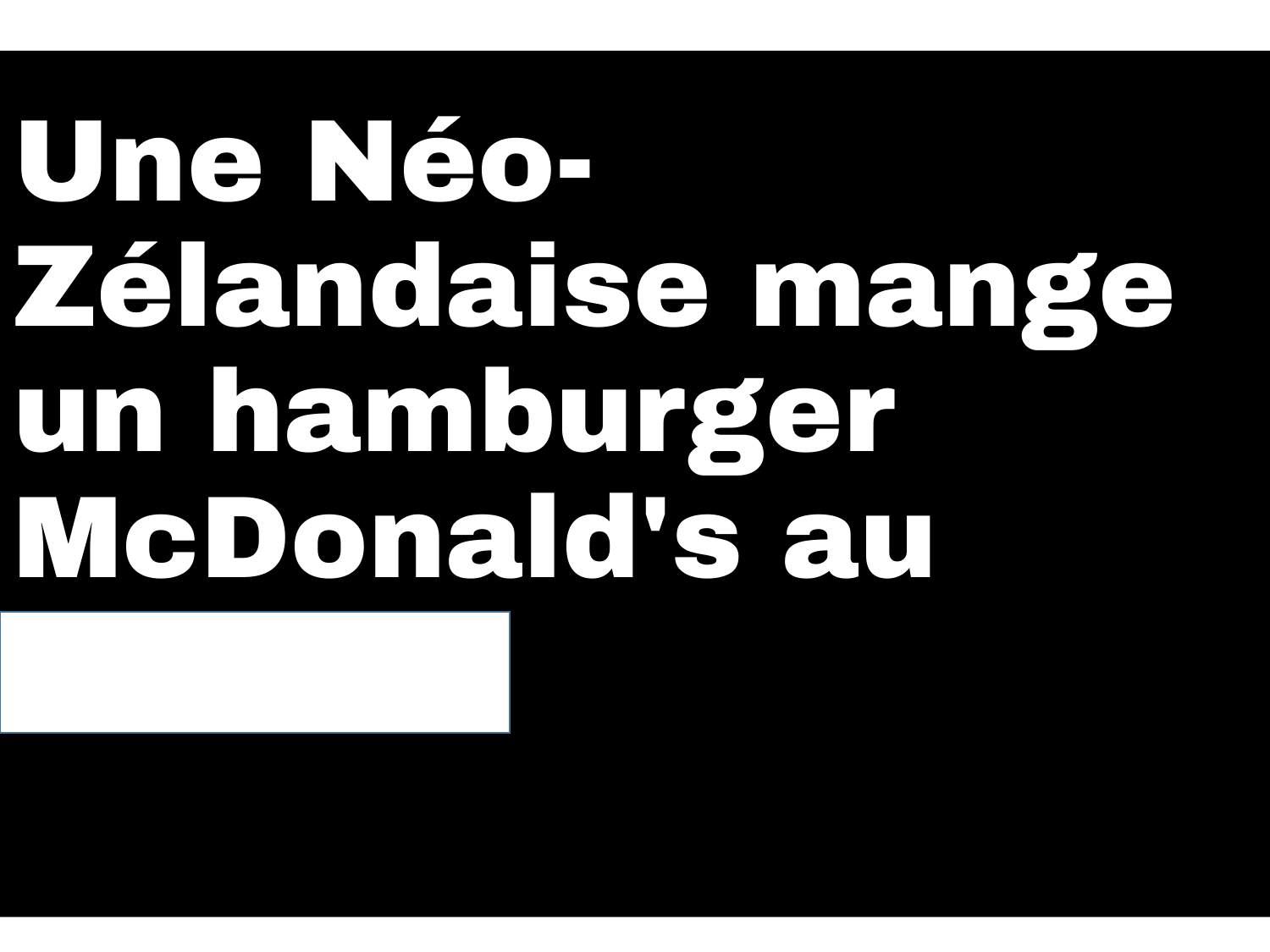

# Une Néo-Zélandaise mange un hamburger McDonald's au cafard